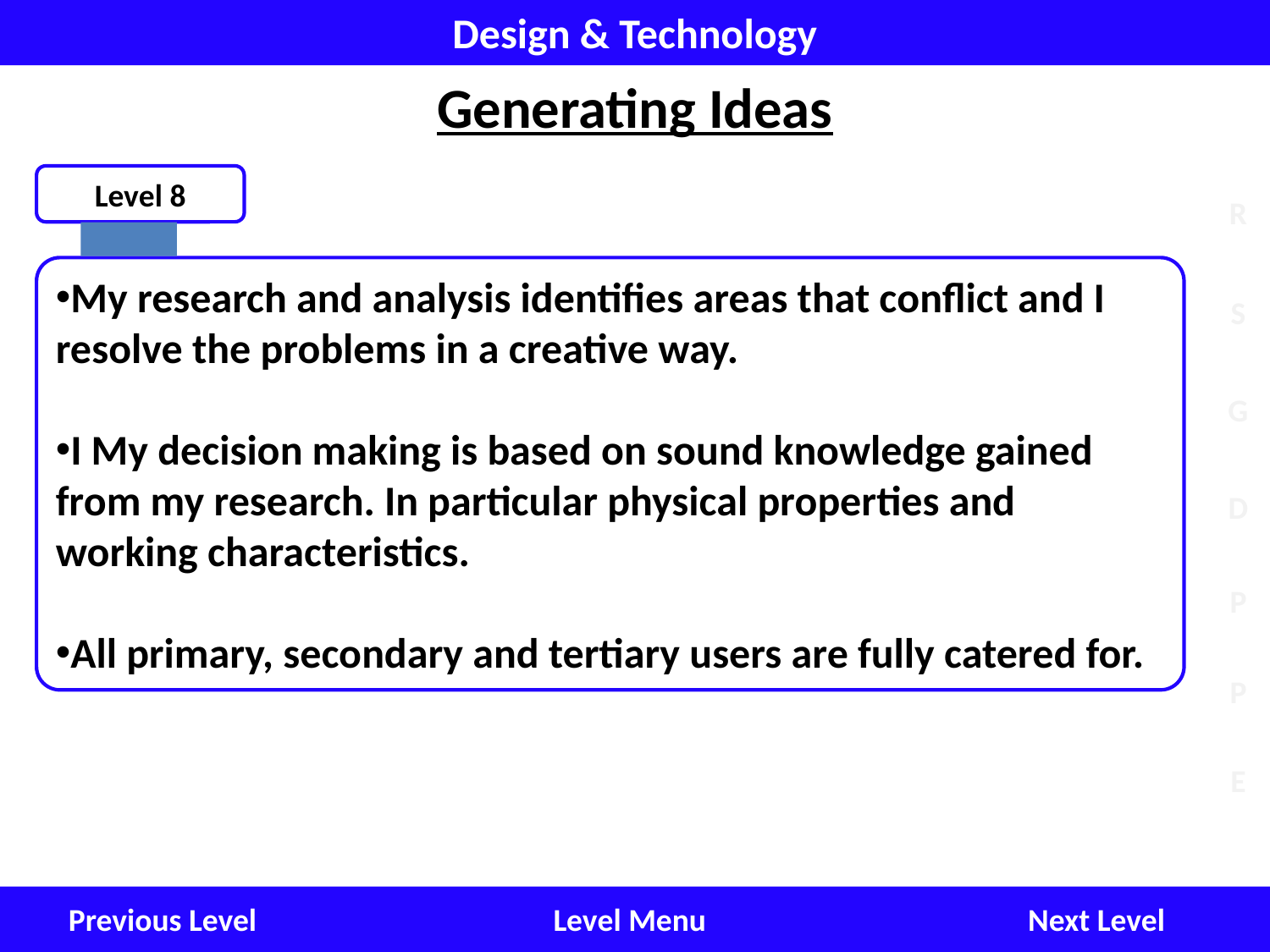

Design & Technology
Generating Ideas
Level 8

My research and analysis identifies areas that conflict and I resolve the problems in a creative way.

I My decision making is based on sound knowledge gained from my research. In particular physical properties and working characteristics.

All primary, secondary and tertiary users are fully catered for.

Next Level
Level Menu
Previous Level